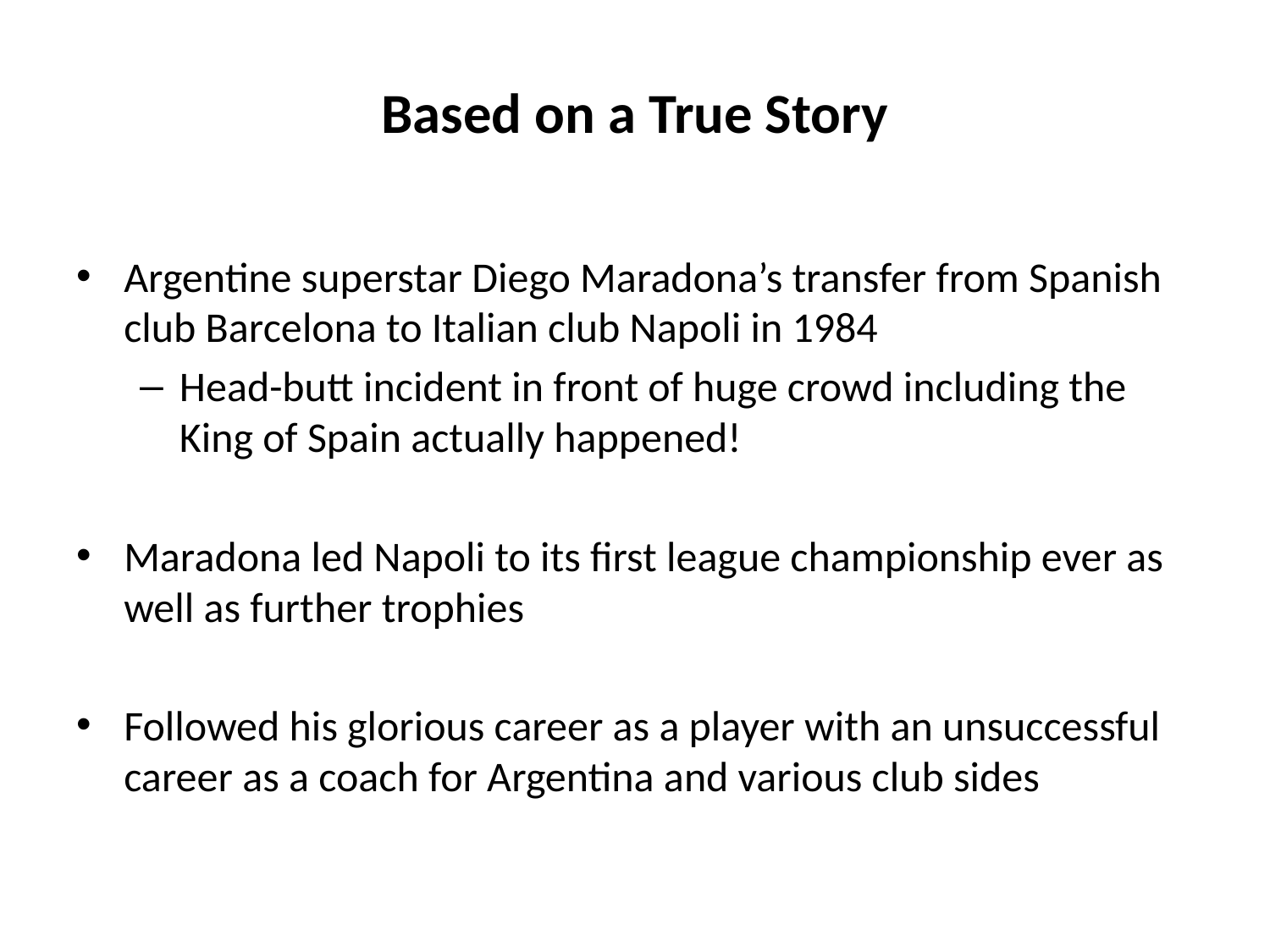

# Based on a True Story
Argentine superstar Diego Maradona’s transfer from Spanish club Barcelona to Italian club Napoli in 1984
Head-butt incident in front of huge crowd including the King of Spain actually happened!

Maradona led Napoli to its first league championship ever as well as further trophies

Followed his glorious career as a player with an unsuccessful career as a coach for Argentina and various club sides